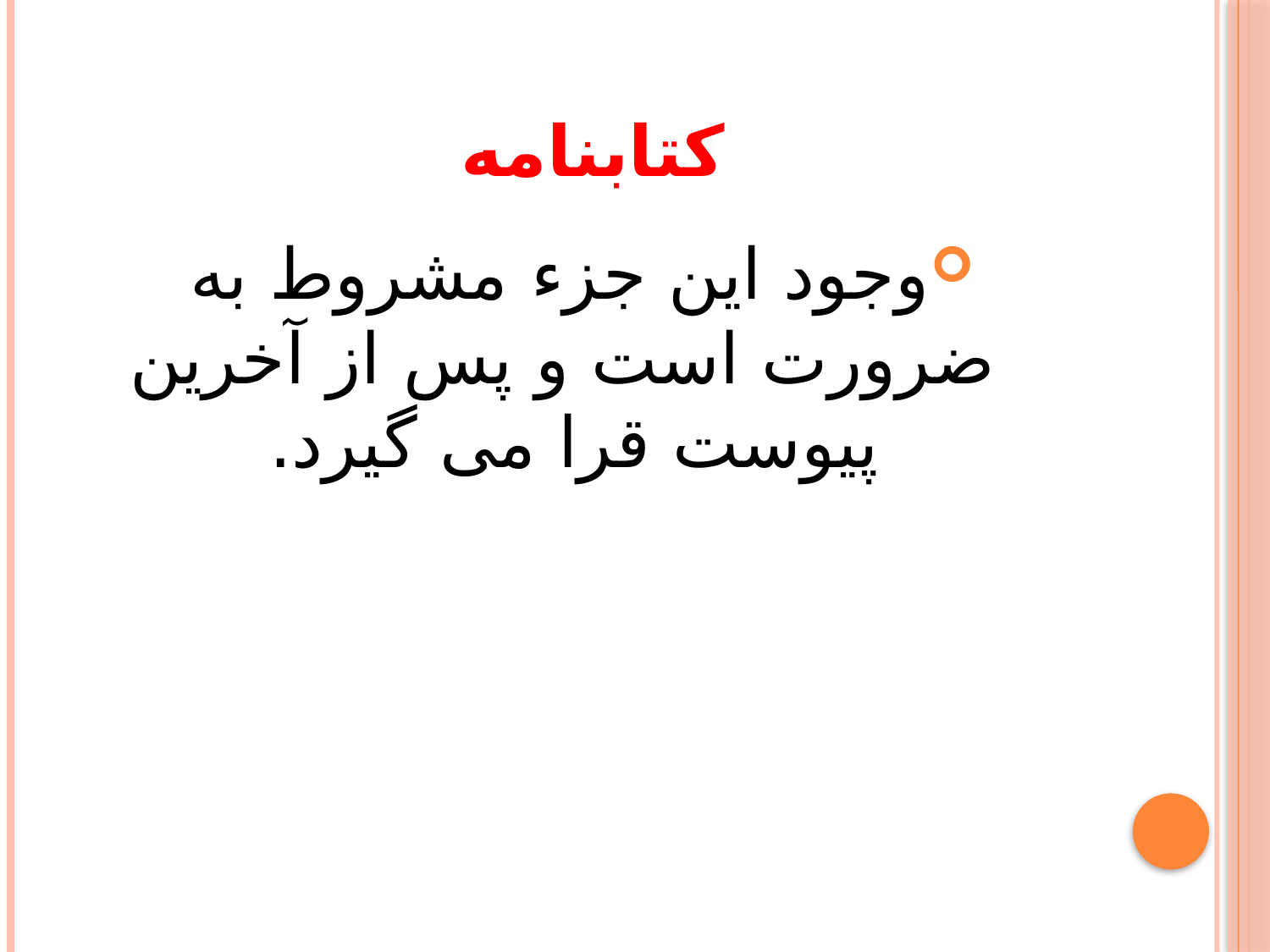

# کتابنامه
وجود این جزء مشروط به ضرورت است و پس از آخرین پیوست قرا می گیرد.